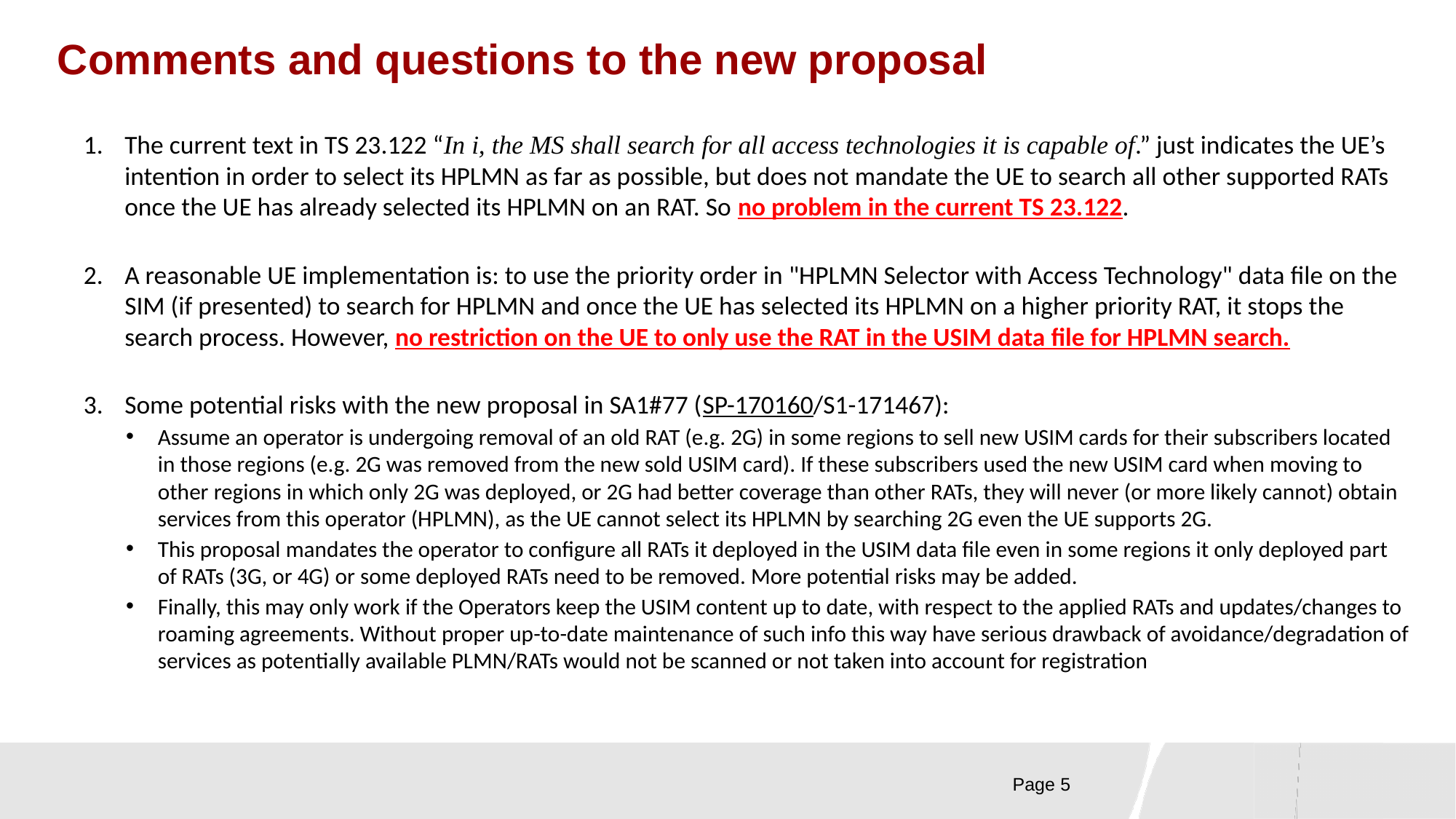

Comments and questions to the new proposal
The current text in TS 23.122 “In i, the MS shall search for all access technologies it is capable of.” just indicates the UE’s intention in order to select its HPLMN as far as possible, but does not mandate the UE to search all other supported RATs once the UE has already selected its HPLMN on an RAT. So no problem in the current TS 23.122.

A reasonable UE implementation is: to use the priority order in "HPLMN Selector with Access Technology" data file on the SIM (if presented) to search for HPLMN and once the UE has selected its HPLMN on a higher priority RAT, it stops the search process. However, no restriction on the UE to only use the RAT in the USIM data file for HPLMN search.

Some potential risks with the new proposal in SA1#77 (SP-170160/S1-171467):
Assume an operator is undergoing removal of an old RAT (e.g. 2G) in some regions to sell new USIM cards for their subscribers located in those regions (e.g. 2G was removed from the new sold USIM card). If these subscribers used the new USIM card when moving to other regions in which only 2G was deployed, or 2G had better coverage than other RATs, they will never (or more likely cannot) obtain services from this operator (HPLMN), as the UE cannot select its HPLMN by searching 2G even the UE supports 2G.
This proposal mandates the operator to configure all RATs it deployed in the USIM data file even in some regions it only deployed part of RATs (3G, or 4G) or some deployed RATs need to be removed. More potential risks may be added.
Finally, this may only work if the Operators keep the USIM content up to date, with respect to the applied RATs and updates/changes to roaming agreements. Without proper up-to-date maintenance of such info this way have serious drawback of avoidance/degradation of services as potentially available PLMN/RATs would not be scanned or not taken into account for registration